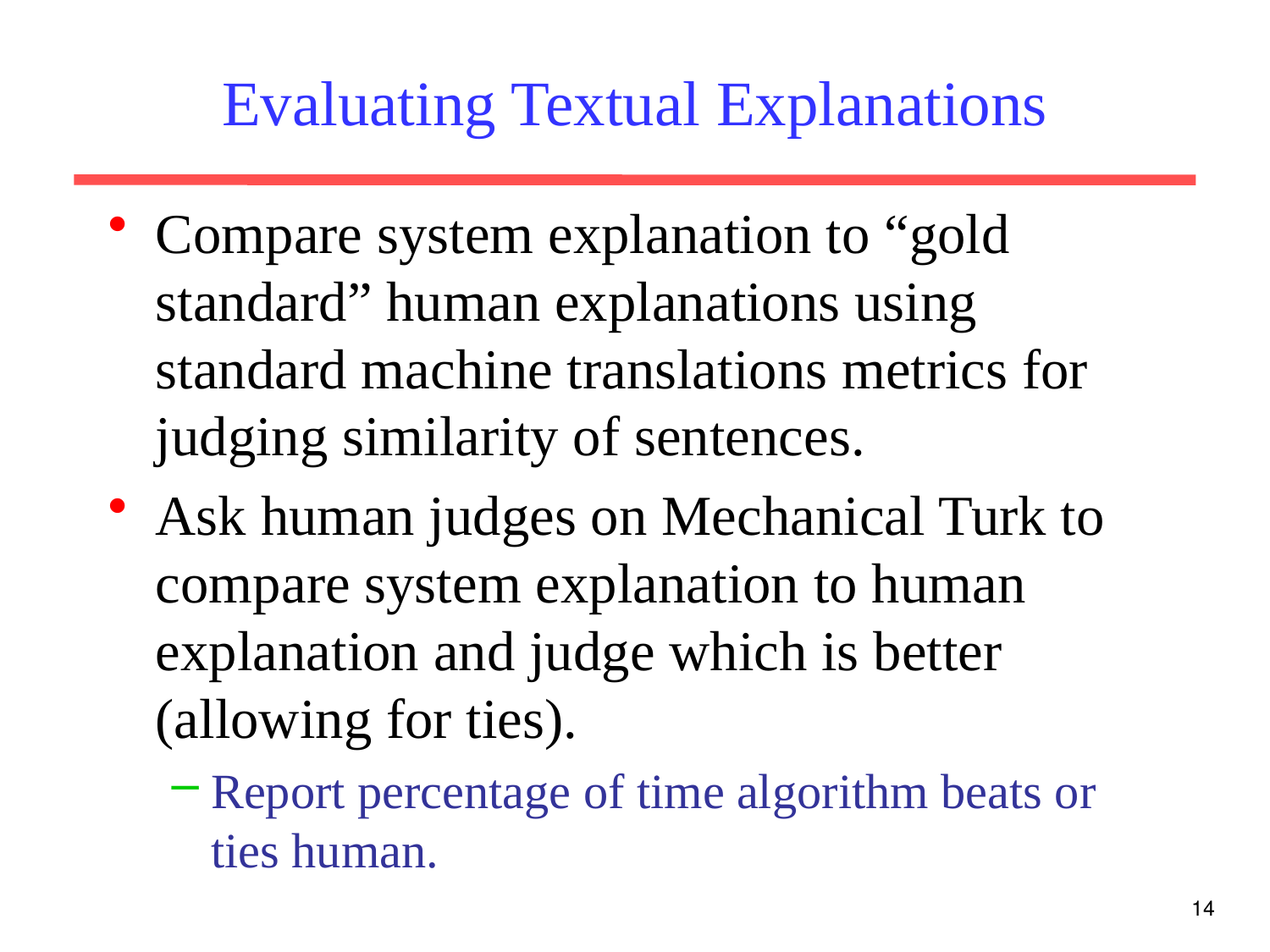

# Evaluating Textual Explanations
Compare system explanation to “gold standard” human explanations using standard machine translations metrics for judging similarity of sentences.
Ask human judges on Mechanical Turk to compare system explanation to human explanation and judge which is better (allowing for ties).
Report percentage of time algorithm beats or ties human.
14